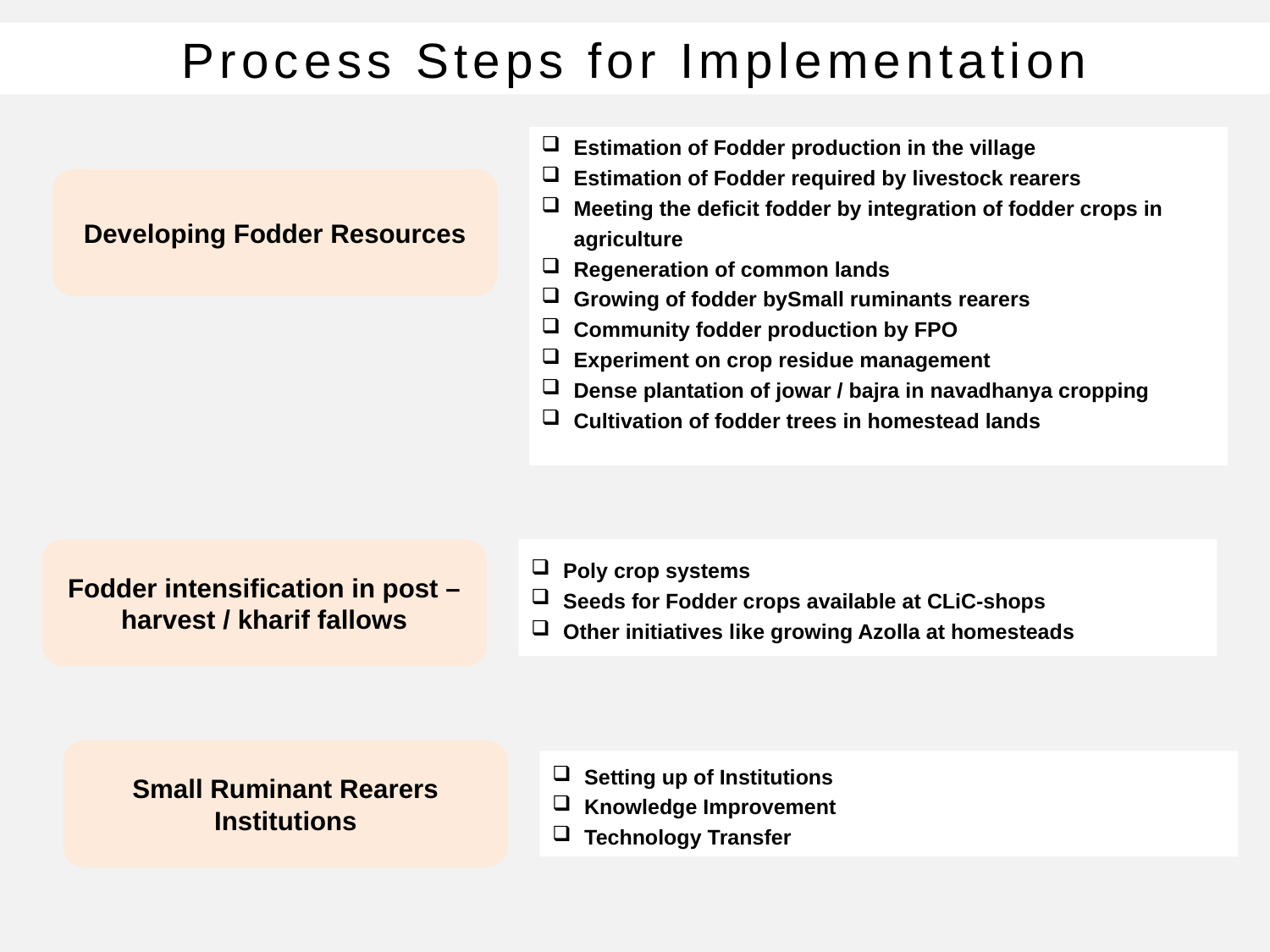

Process Steps for Implementation
Estimation of Fodder production in the village
Estimation of Fodder required by livestock rearers
Meeting the deficit fodder by integration of fodder crops in agriculture
Regeneration of common lands
Growing of fodder bySmall ruminants rearers
Community fodder production by FPO
Experiment on crop residue management
Dense plantation of jowar / bajra in navadhanya cropping
Cultivation of fodder trees in homestead lands

Developing Fodder Resources
Fodder intensification in post – harvest / kharif fallows
Poly crop systems
Seeds for Fodder crops available at CLiC-shops
Other initiatives like growing Azolla at homesteads
Small Ruminant Rearers Institutions
Setting up of Institutions
Knowledge Improvement
Technology Transfer